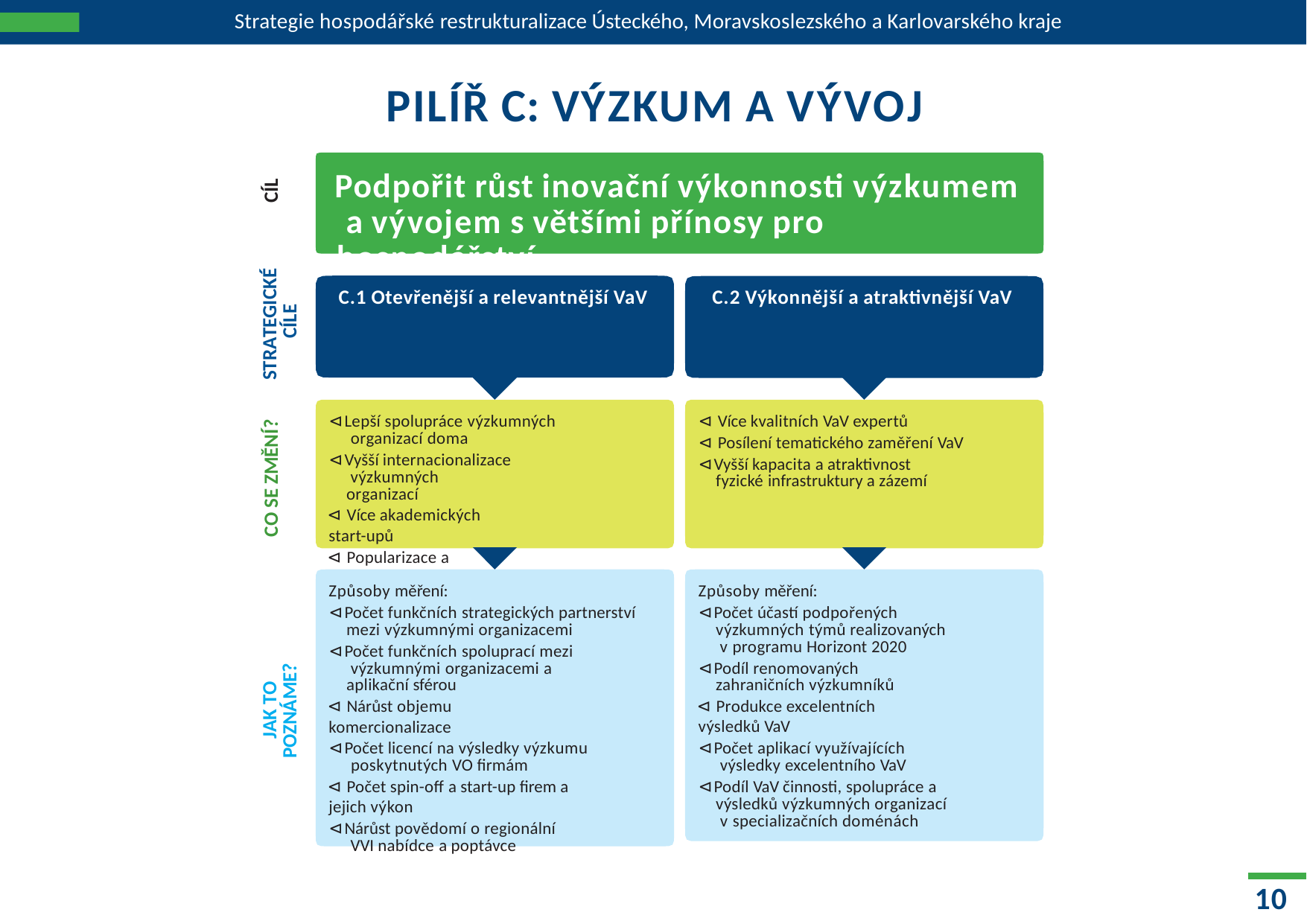

Strategie hospodářské restrukturalizace Ústeckého, Moravskoslezského a Karlovarského kraje

# PILÍŘ C: VÝZKUM A VÝVOJ

Podpořit růst inovační výkonnosti výzkumem  a vývojem s většími přínosy pro hospodářství
CÍL
STRATEGICKÉ CÍLE

C.1 Otevřenější a relevantnější VaV
C.2 Výkonnější a atraktivnější VaV

⊲    Více kvalitních VaV expertů
⊲    Posílení tematického zaměření VaV
⊲ Vyšší kapacita a atraktivnost  fyzické infrastruktury a zázemí
CO SE ZMĚNÍ?
⊲ Lepší spolupráce výzkumných  organizací doma
⊲ Vyšší internacionalizace  výzkumných organizací
⊲    Více akademických start-upů
⊲    Popularizace a propagace VaV

Způsoby měření:
⊲ Počet funkčních strategických partnerství  mezi výzkumnými organizacemi
⊲ Počet funkčních spoluprací mezi  výzkumnými organizacemi a  aplikační sférou
⊲    Nárůst objemu komercionalizace
⊲ Počet licencí na výsledky výzkumu  poskytnutých VO firmám
⊲    Počet spin-off a start-up firem a jejich výkon
⊲ Nárůst povědomí o regionální  VVI nabídce a poptávce
Způsoby měření:
⊲ Počet účastí podpořených  výzkumných týmů realizovaných  v programu Horizont 2020
⊲ Podíl renomovaných  zahraničních výzkumníků
⊲    Produkce excelentních výsledků VaV
⊲ Počet aplikací využívajících  výsledky excelentního VaV
⊲ Podíl VaV činnosti, spolupráce a  výsledků výzkumných organizací  v specializačních doménách
JAK TO POZNÁME?
10